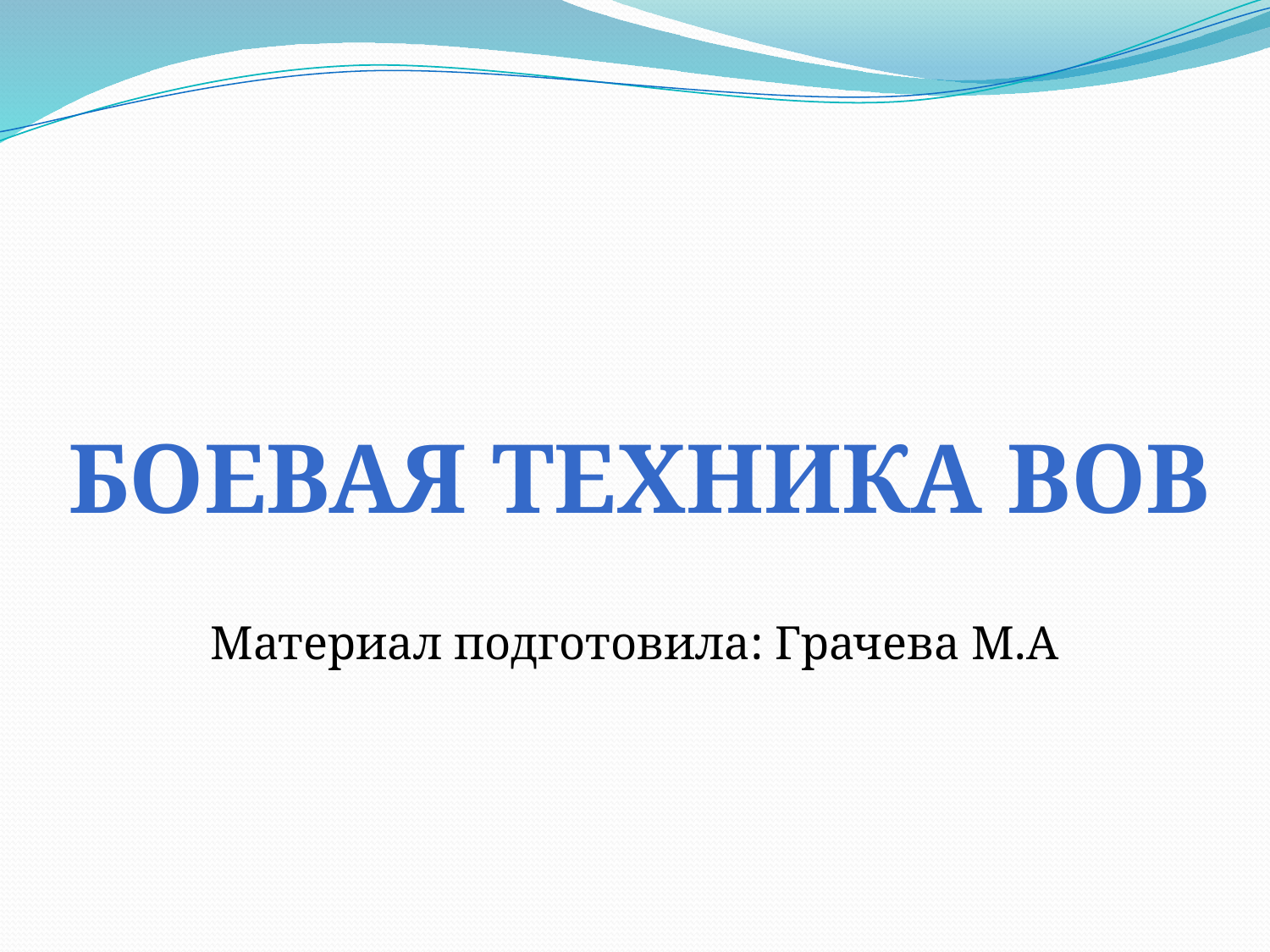

#

Материал подготовила: Грачева М.А
Боевая техниКа ВОВ